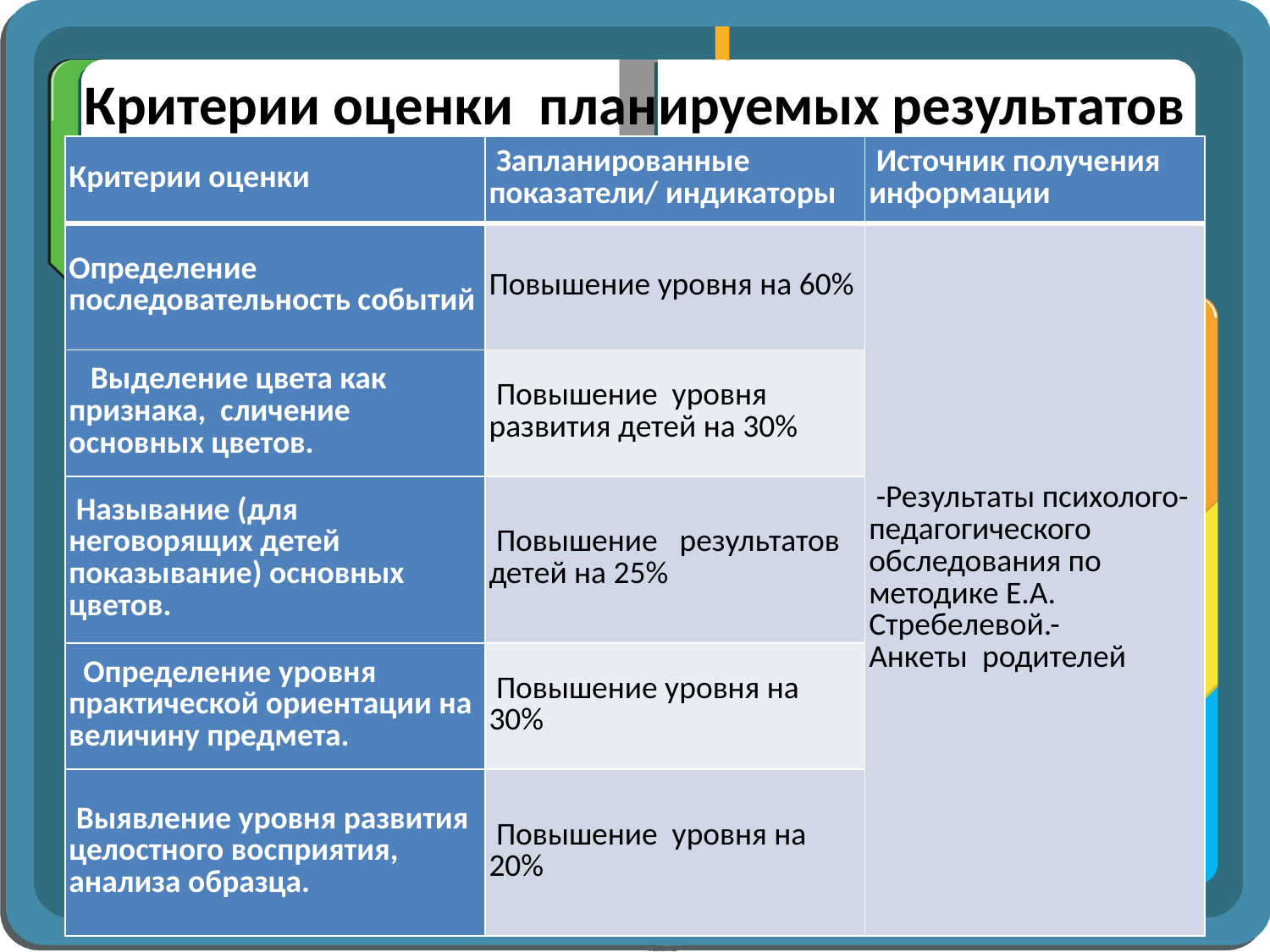

# Критерии оценки  планируемых результатов
| Критерии оценки | Запланированные показатели/ индикаторы | Источник получения информации |
| --- | --- | --- |
| Определение последовательность событий | Повышение уровня на 60% | -Результаты психолого-педагогического обследования по методике Е.А. Стребелевой.-Анкеты  родителей |
| Выделение цвета как признака, сличение основных цветов. | Повышение уровня развития детей на 30% |  |
| Называние (для неговорящих детей показывание) основных цветов. | Повышение   результатов детей на 25% |  |
| Определение уровня практической ориентации на величину предмета. | Повышение уровня на 30% |  |
| Выявление уровня развития целостного восприятия, анализа образца. | Повышение уровня на 20% |  |